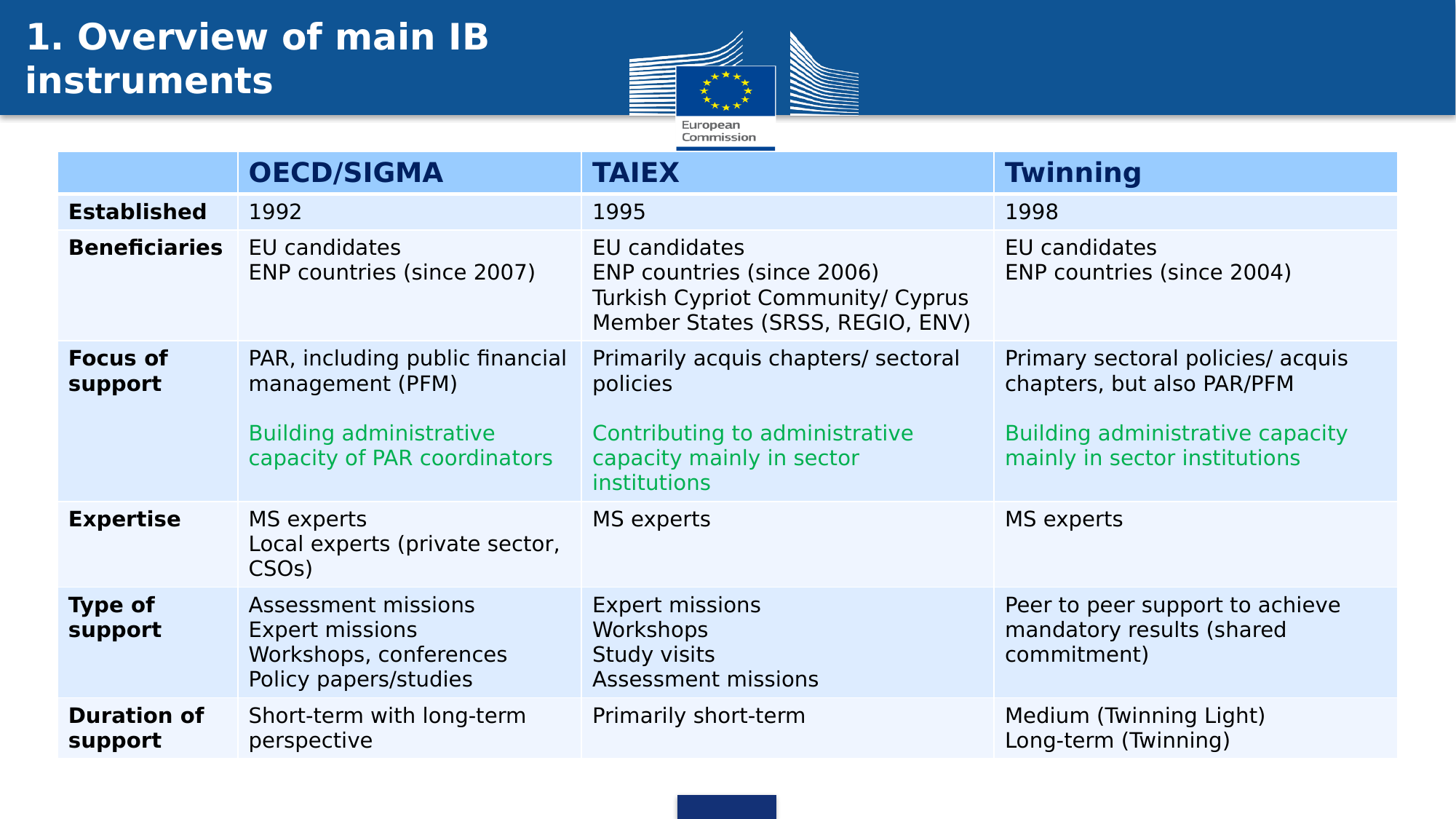

1. Overview of main IB instruments
|  | OECD/SIGMA | TAIEX | Twinning |
| --- | --- | --- | --- |
| Established | 1992 | 1995 | 1998 |
| Beneficiaries | EU candidates ENP countries (since 2007) | EU candidates ENP countries (since 2006) Turkish Cypriot Community/ Cyprus Member States (SRSS, REGIO, ENV) | EU candidates ENP countries (since 2004) |
| Focus of support | PAR, including public financial management (PFM) Building administrative capacity of PAR coordinators | Primarily acquis chapters/ sectoral policies Contributing to administrative capacity mainly in sector institutions | Primary sectoral policies/ acquis chapters, but also PAR/PFM Building administrative capacity mainly in sector institutions |
| Expertise | MS experts Local experts (private sector, CSOs) | MS experts | MS experts |
| Type of support | Assessment missions Expert missions Workshops, conferences Policy papers/studies | Expert missions Workshops Study visits Assessment missions | Peer to peer support to achieve mandatory results (shared commitment) |
| Duration of support | Short-term with long-term perspective | Primarily short-term | Medium (Twinning Light) Long-term (Twinning) |